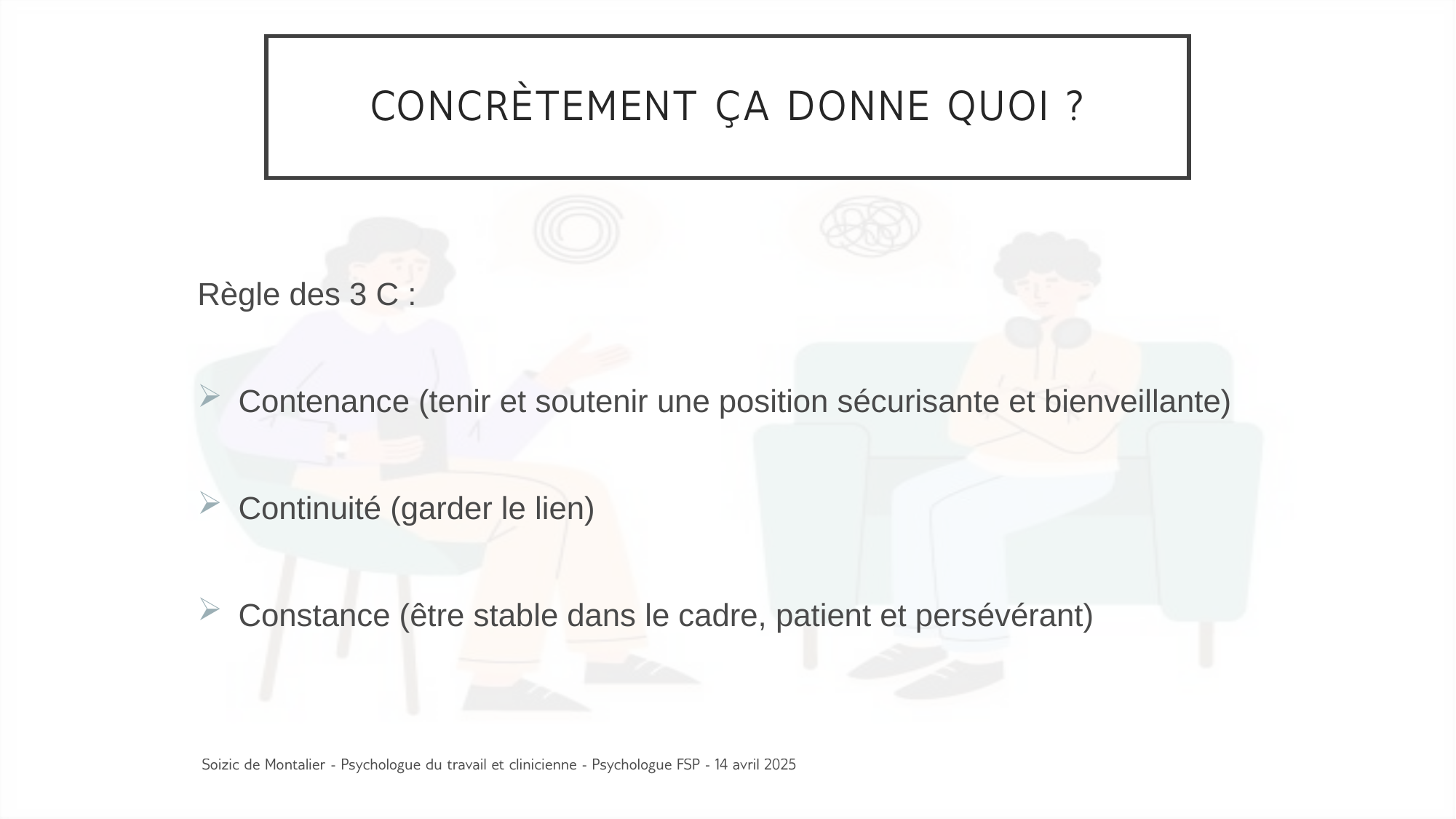

# Concrètement ça donne quoi ?

Règle des 3 C :

Contenance (tenir et soutenir une position sécurisante et bienveillante)

Continuité (garder le lien)

Constance (être stable dans le cadre, patient et persévérant)

Soizic de Montalier - Psychologue du travail et clinicienne - Psychologue FSP - 14 avril 2025